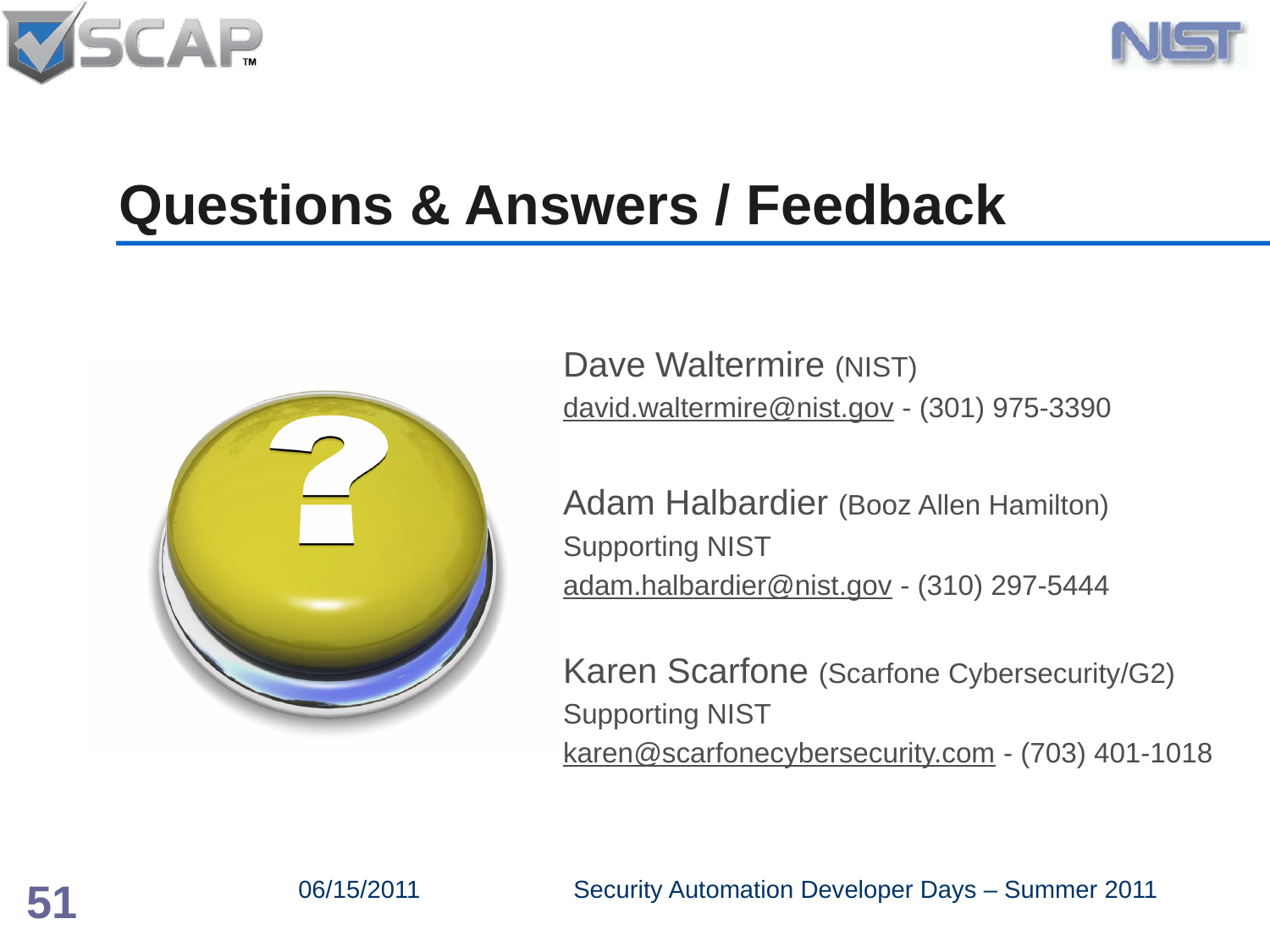

# Questions & Answers / Feedback
Dave Waltermire (NIST)
david.waltermire@nist.gov - (301) 975-3390

Adam Halbardier (Booz Allen Hamilton)
Supporting NIST
adam.halbardier@nist.gov - (310) 297-5444

Karen Scarfone (Scarfone Cybersecurity/G2)
Supporting NIST
karen@scarfonecybersecurity.com - (703) 401-1018
51
06/15/2011
Security Automation Developer Days – Summer 2011